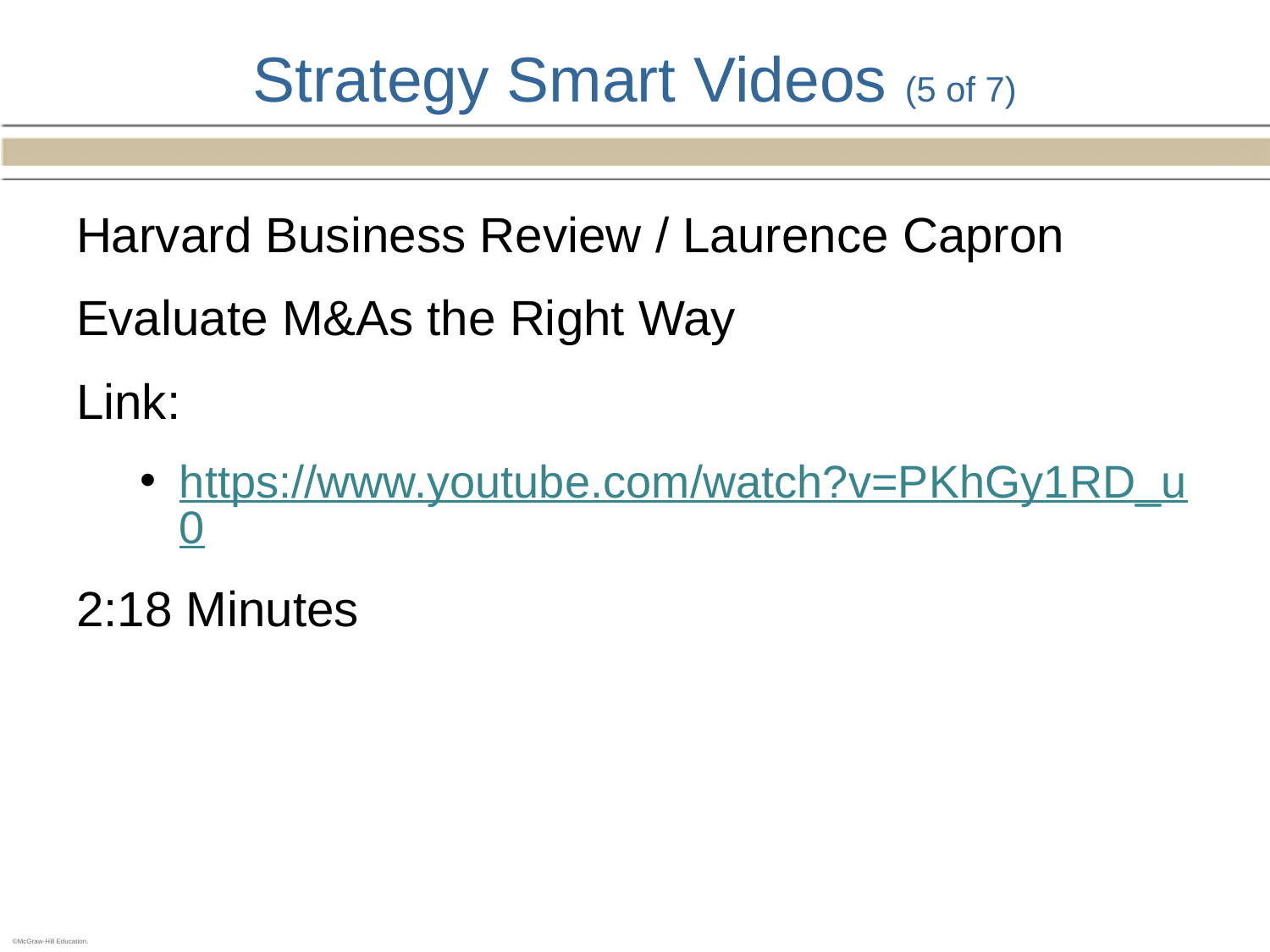

# Strategy Smart Videos (5 of 7)
Harvard Business Review / Laurence Capron
Evaluate M&As the Right Way
Link:
https://www.youtube.com/watch?v=PKhGy1RD_u0
2:18 Minutes